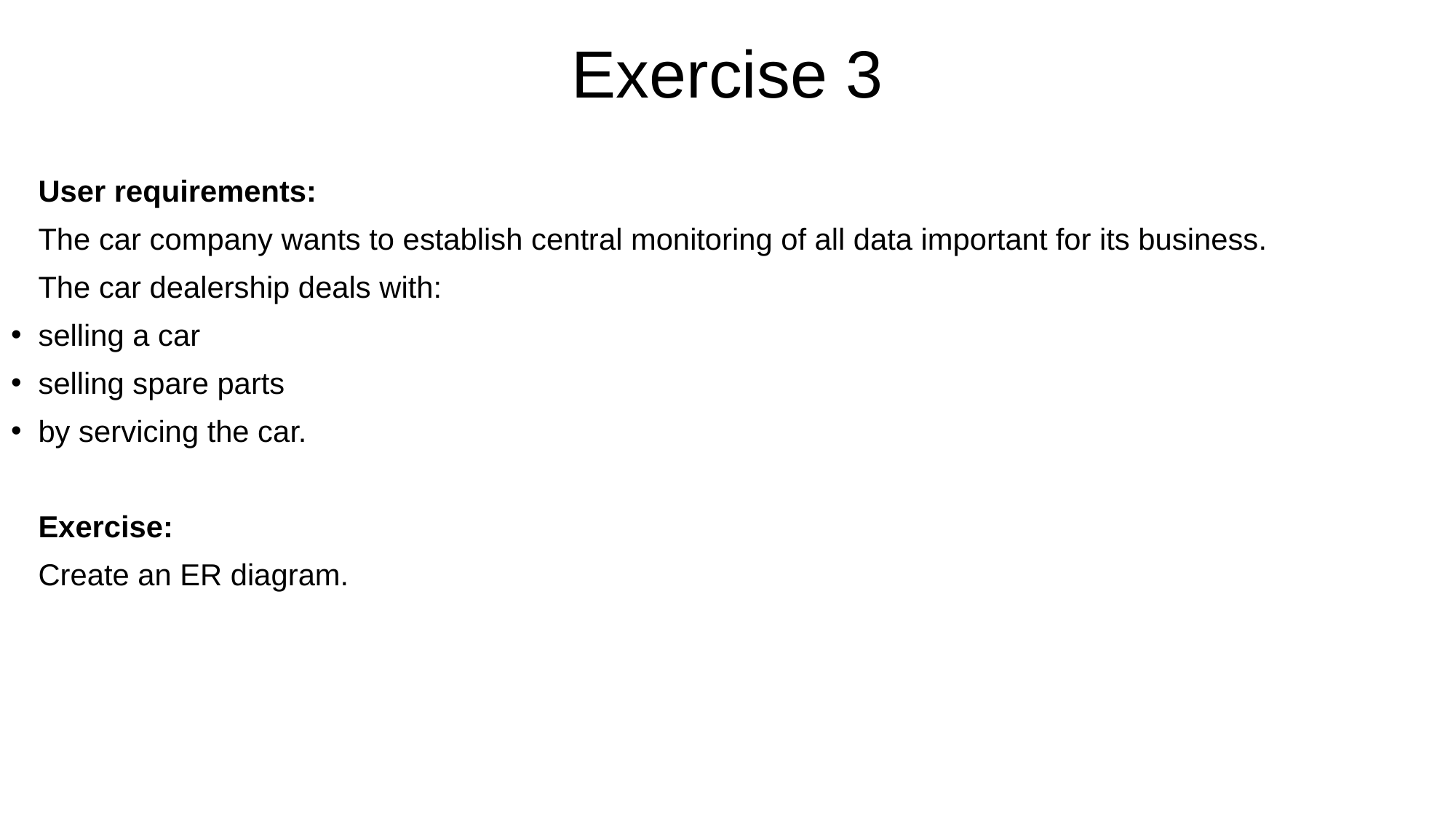

Exercise 3
# User requirements:
The car company wants to establish central monitoring of all data important for its business.
The car dealership deals with:
selling a car
selling spare parts
by servicing the car.

Exercise:
Create an ER diagram.